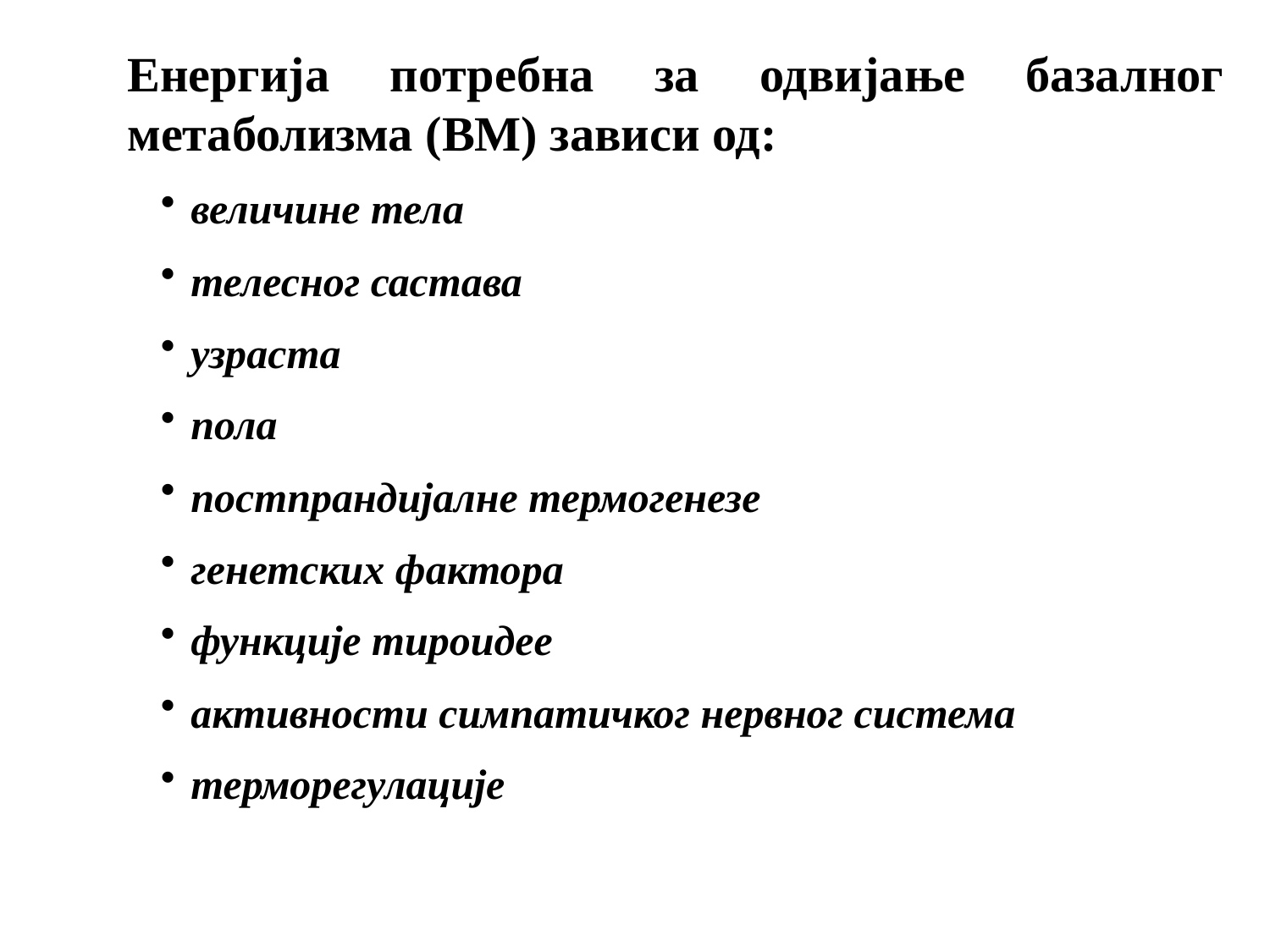

Енергија потребна за одвијање базалног метаболизма (BM) зависи од:
величине тела
телесног састава
узраста
пола
постпрандијалне термогенезе
генетских фактора
функције тироидее
активности симпатичког нервног система
терморегулације